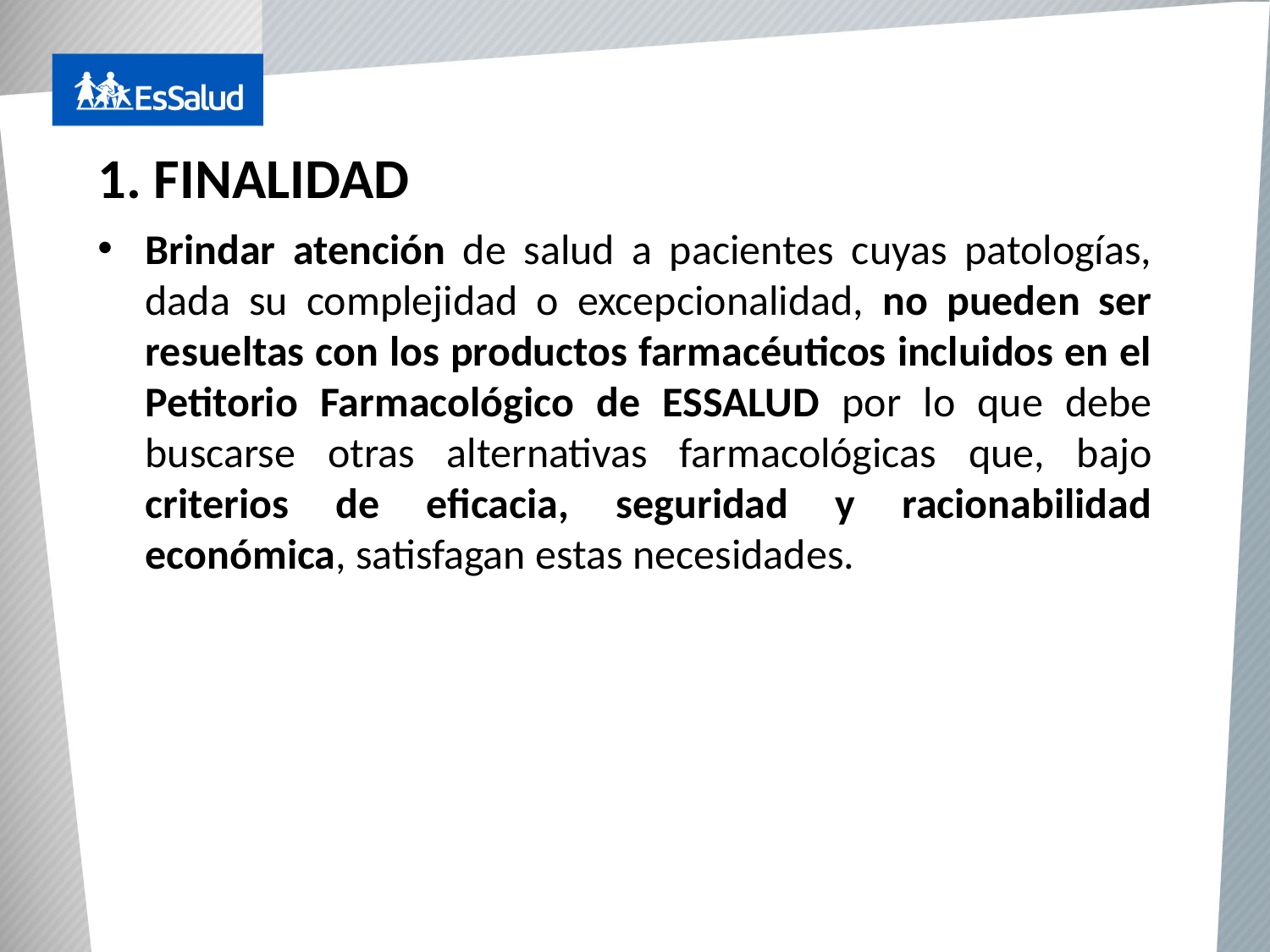

# 1. FINALIDAD
Brindar atención de salud a pacientes cuyas patologías, dada su complejidad o excepcionalidad, no pueden ser resueltas con los productos farmacéuticos incluidos en el Petitorio Farmacológico de ESSALUD por lo que debe buscarse otras alternativas farmacológicas que, bajo criterios de eficacia, seguridad y racionabilidad económica, satisfagan estas necesidades.